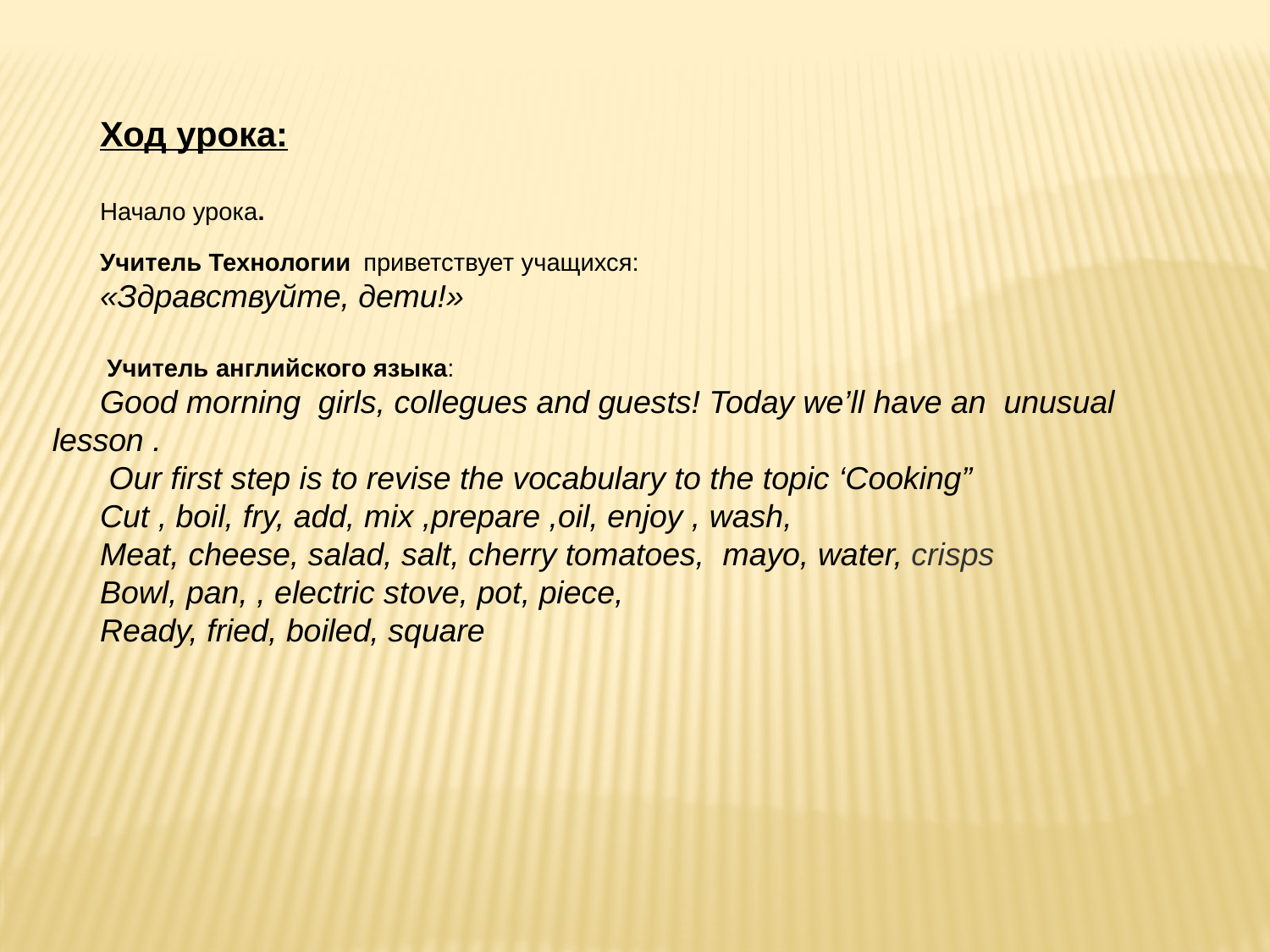

Ход урока:

Начало урока.

Учитель Технологии  приветствует учащихся:
«Здравствуйте, дети!»

 Учитель английского языка:
Good morning  girls, collegues and guests! Today we’ll have an  unusual lesson .
 Our first step is to revise the vocabulary to the topic ‘Cooking”
Cut , boil, fry, add, mix ,prepare ,oil, enjoy , wash,
Meat, cheese, salad, salt, cherry tomatoes,  mayo, water, crisps
Bowl, pan, , electric stove, pot, piece,
Ready, fried, boiled, square